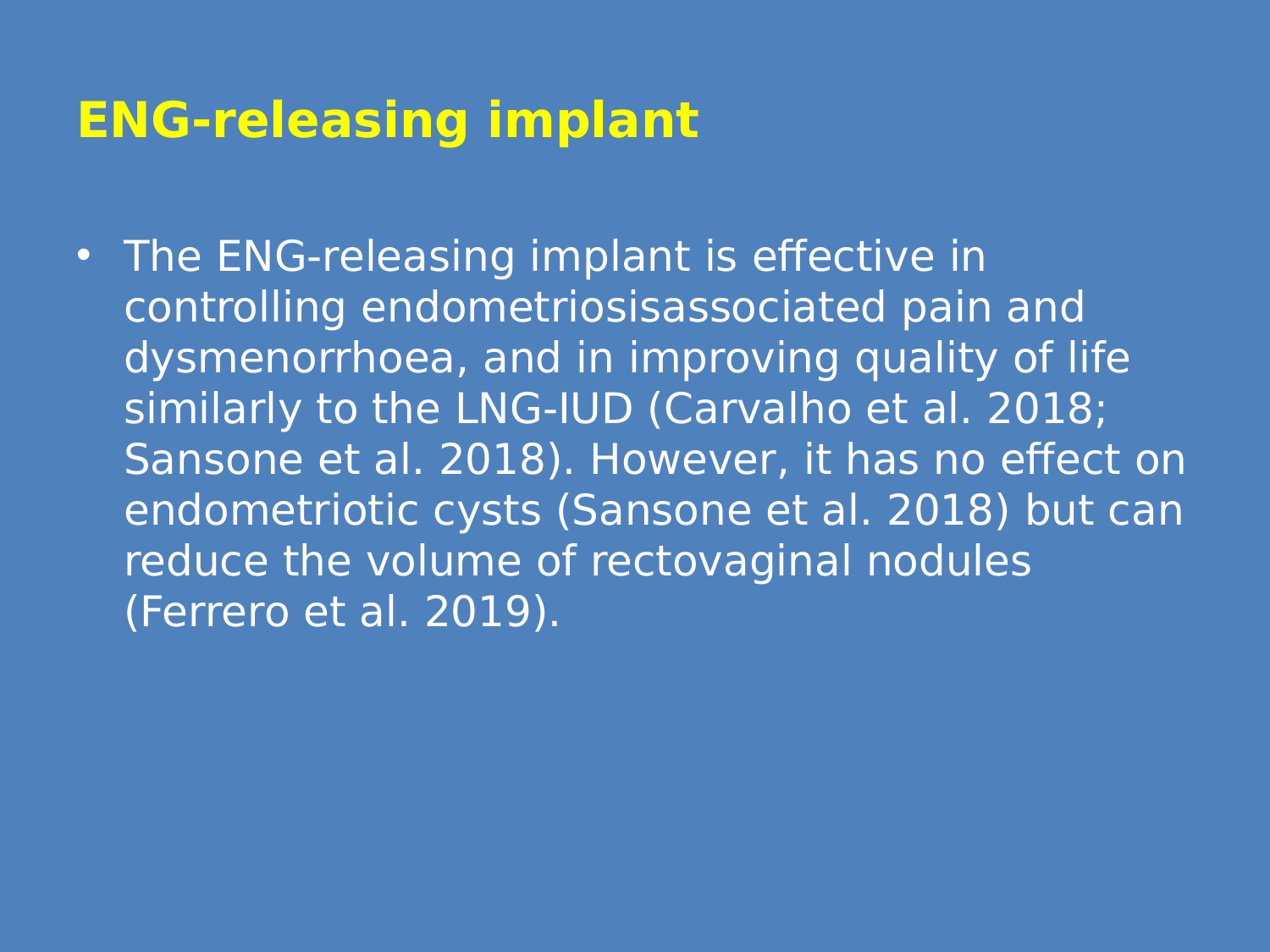

# ENG-releasing implant
The ENG-releasing implant is effective in controlling endometriosisassociated pain and dysmenorrhoea, and in improving quality of life similarly to the LNG-IUD (Carvalho et al. 2018; Sansone et al. 2018). However, it has no effect on endometriotic cysts (Sansone et al. 2018) but can reduce the volume of rectovaginal nodules (Ferrero et al. 2019).